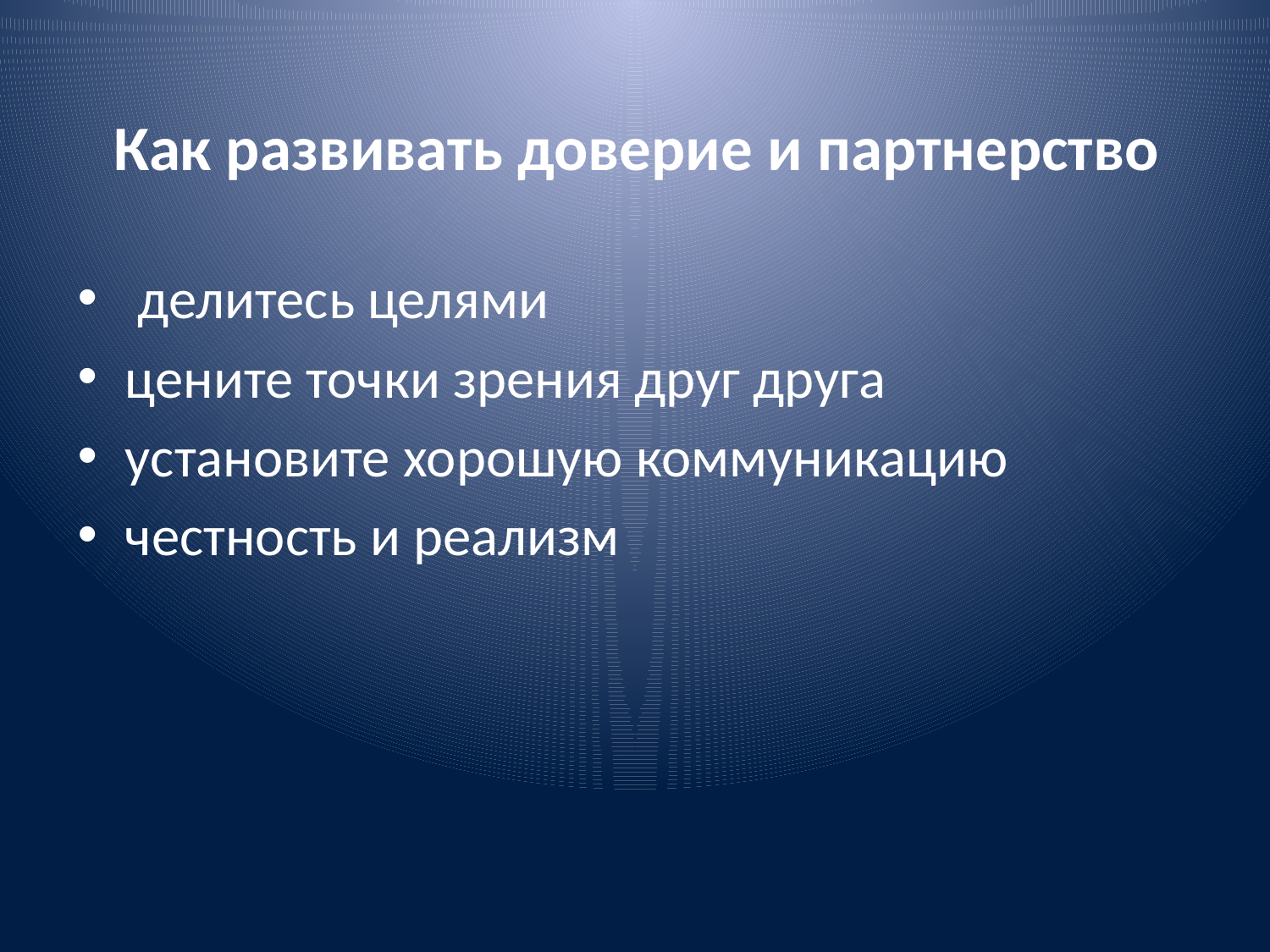

# Как развивать доверие и партнерство
 делитесь целями
цените точки зрения друг друга
установите хорошую коммуникацию
честность и реализм